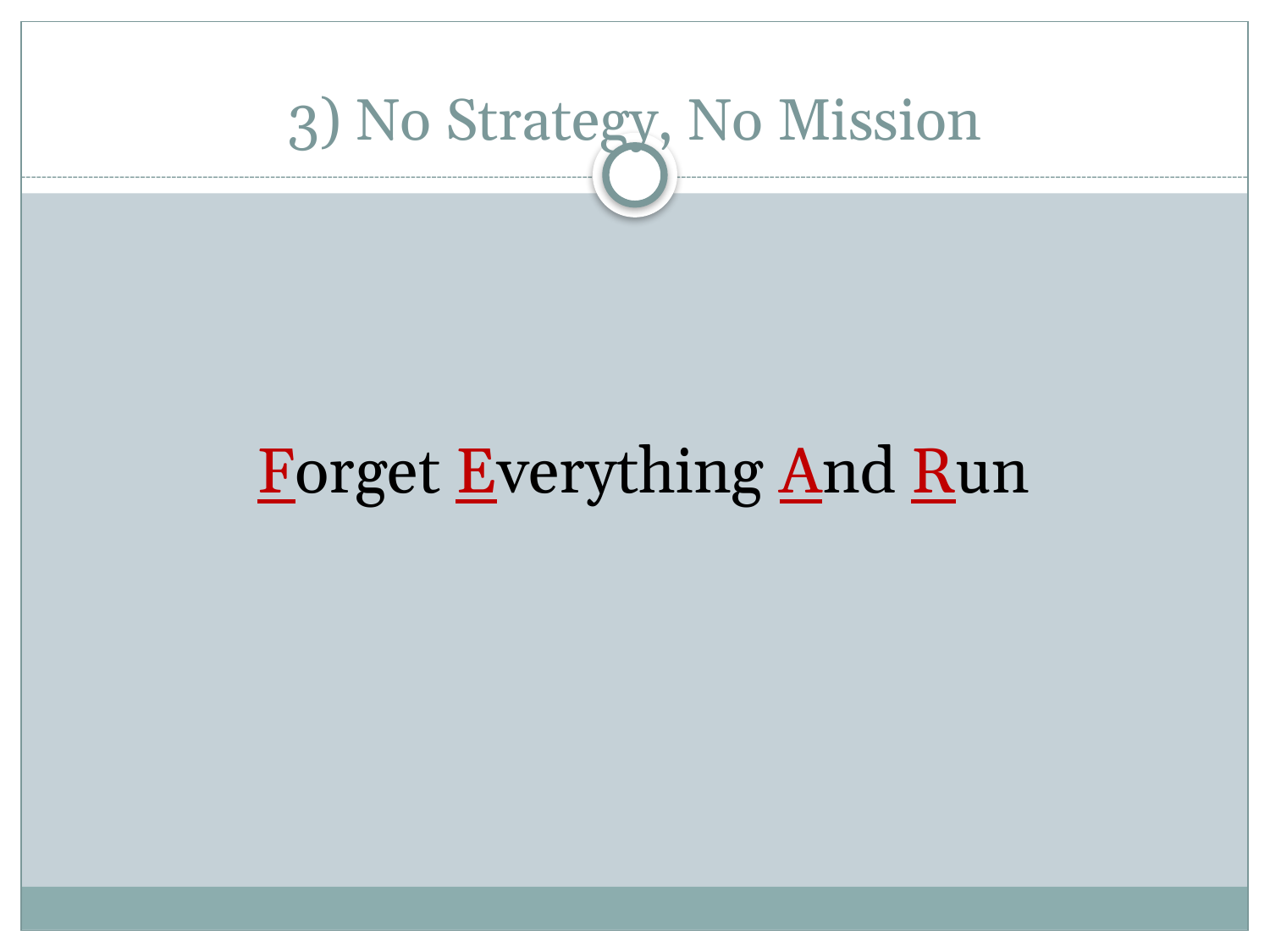

# 3) No Strategy, No Mission
Forget Everything And Run